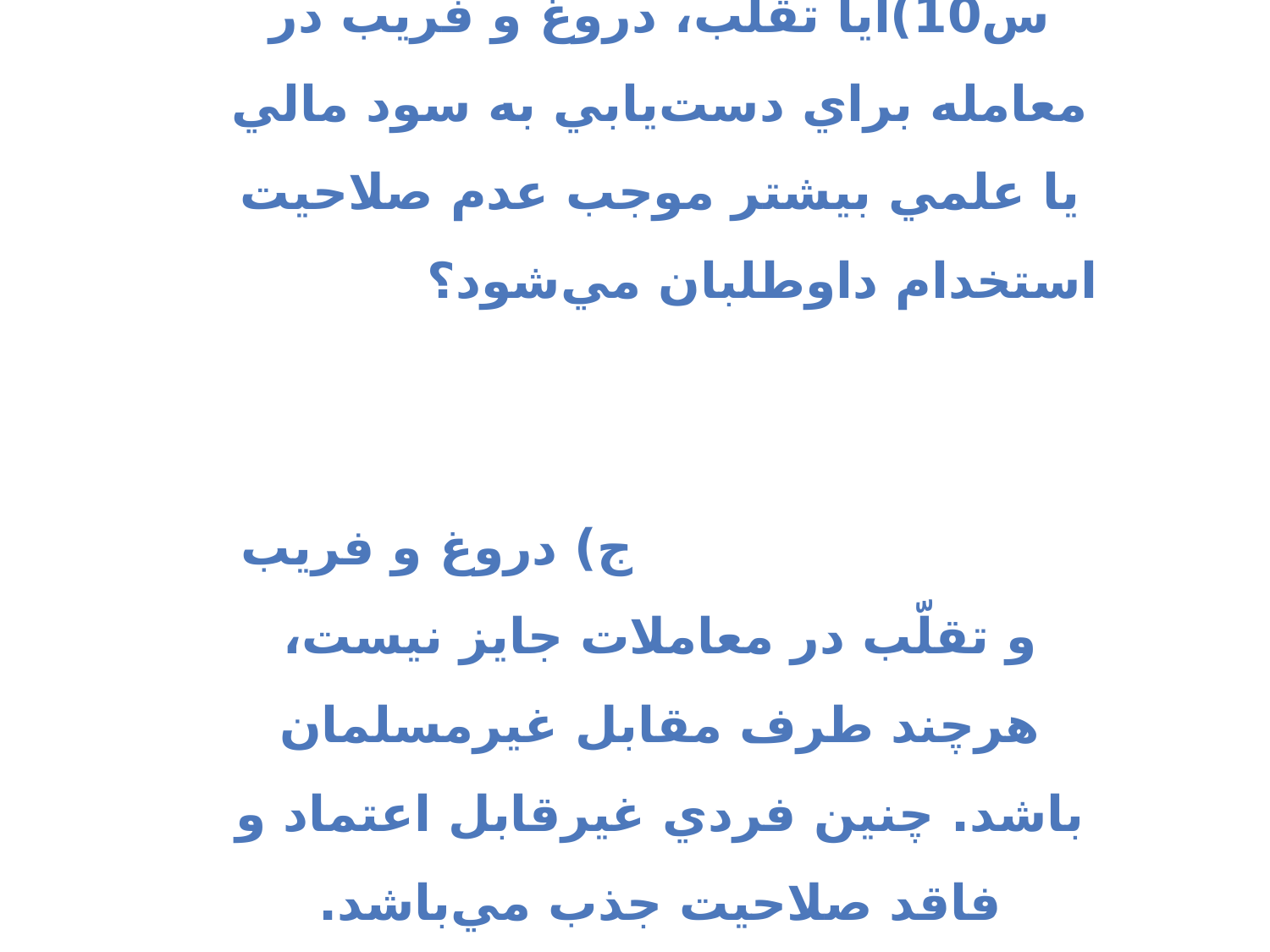

س10)آيا تقلب، دروغ و فريب در معامله براي دست‌يابي به سود مالي يا علمي بيشتر موجب عدم صلاحيت استخدام داوطلبان مي‌شود؟                                                                                                                                               ج) دروغ و فريب و تقلّب در معاملات جايز نيست، هرچند طرف مقابل غيرمسلمان باشد. چنين فردي غيرقابل اعتماد و فاقد صلاحيت جذب مي‌باشد.